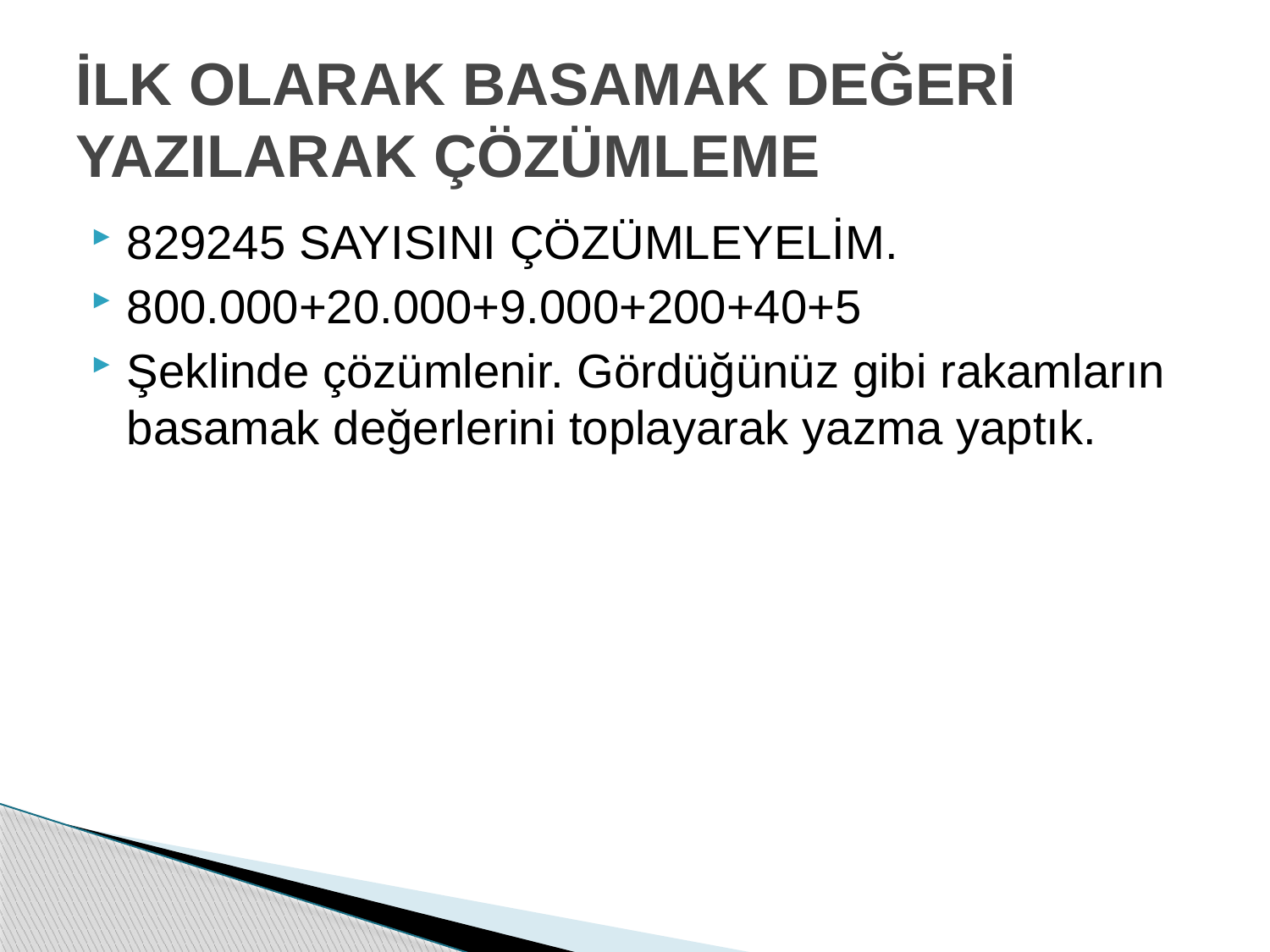

# İLK OLARAK BASAMAK DEĞERİ YAZILARAK ÇÖZÜMLEME
829245 SAYISINI ÇÖZÜMLEYELİM.
800.000+20.000+9.000+200+40+5
Şeklinde çözümlenir. Gördüğünüz gibi rakamların basamak değerlerini toplayarak yazma yaptık.